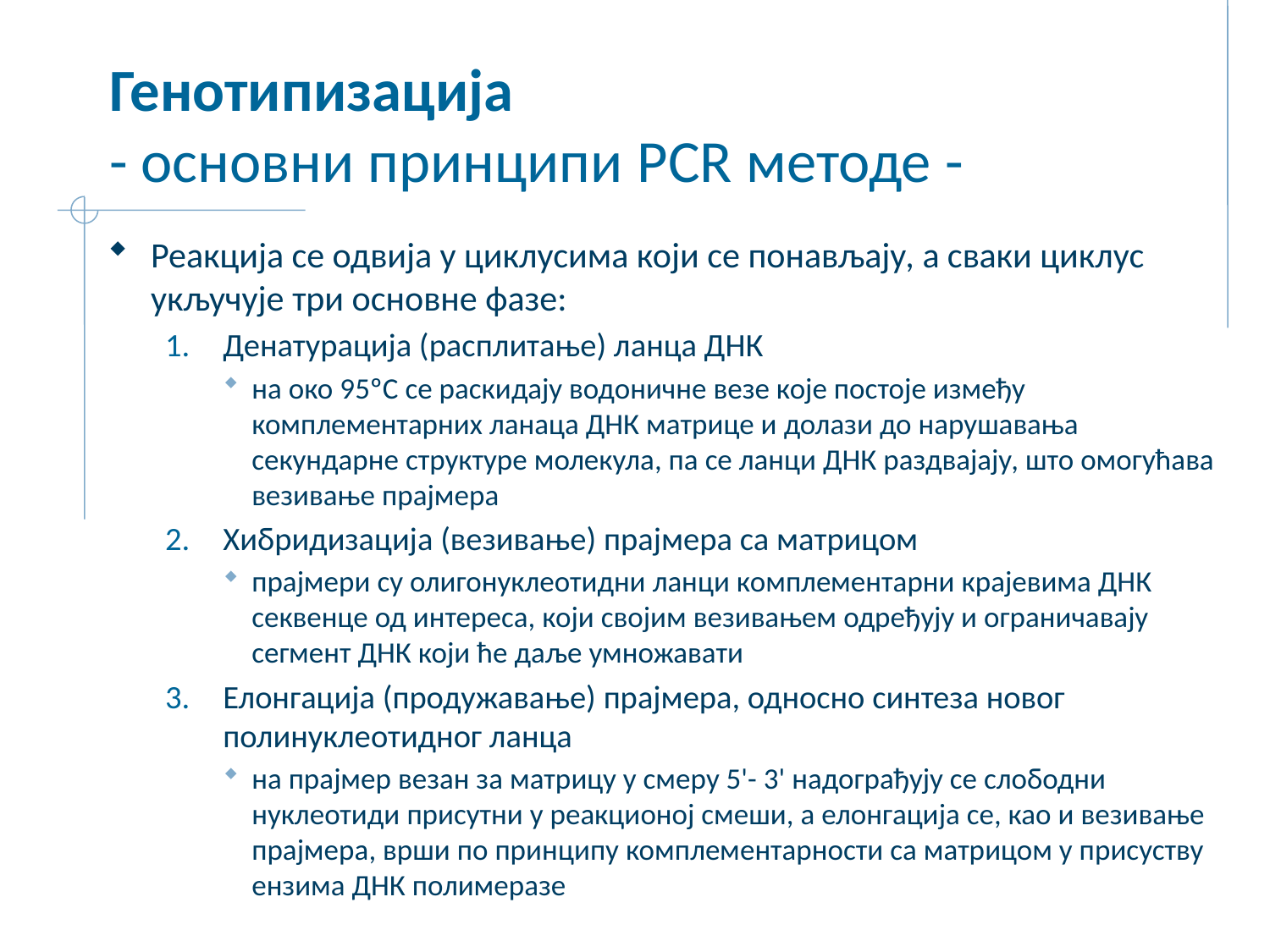

# Генотипизација - основни принципи PCR методе -
Реакција се одвија у циклусима који се понављају, а сваки циклус укључује три основне фазе:
Денатурација (расплитање) ланца ДНК
на око 95ºC се раскидају водоничне везе које постоје између комплементарних ланаца ДНК матрице и долази до нарушавања секундарне структуре молекула, па се ланци ДНК раздвајају, што омогућава везивање прајмера
Хибридизација (везивање) прајмера са матрицом
прајмери су олигонуклеотидни ланци комплементарни крајевима ДНК секвенце од интереса, који својим везивањем одређују и ограничавају сегмент ДНК који ће даље умножавати
Елонгација (продужавање) прајмера, односно синтеза новог полинуклеотидног ланца
на прајмер везан за матрицу у смеру 5'- 3' надограђују се слободни нуклеотиди присутни у реакционој смеши, а елонгација се, као и везивање прајмера, врши по принципу комплементарности са матрицом у присуству ензима ДНК полимеразе